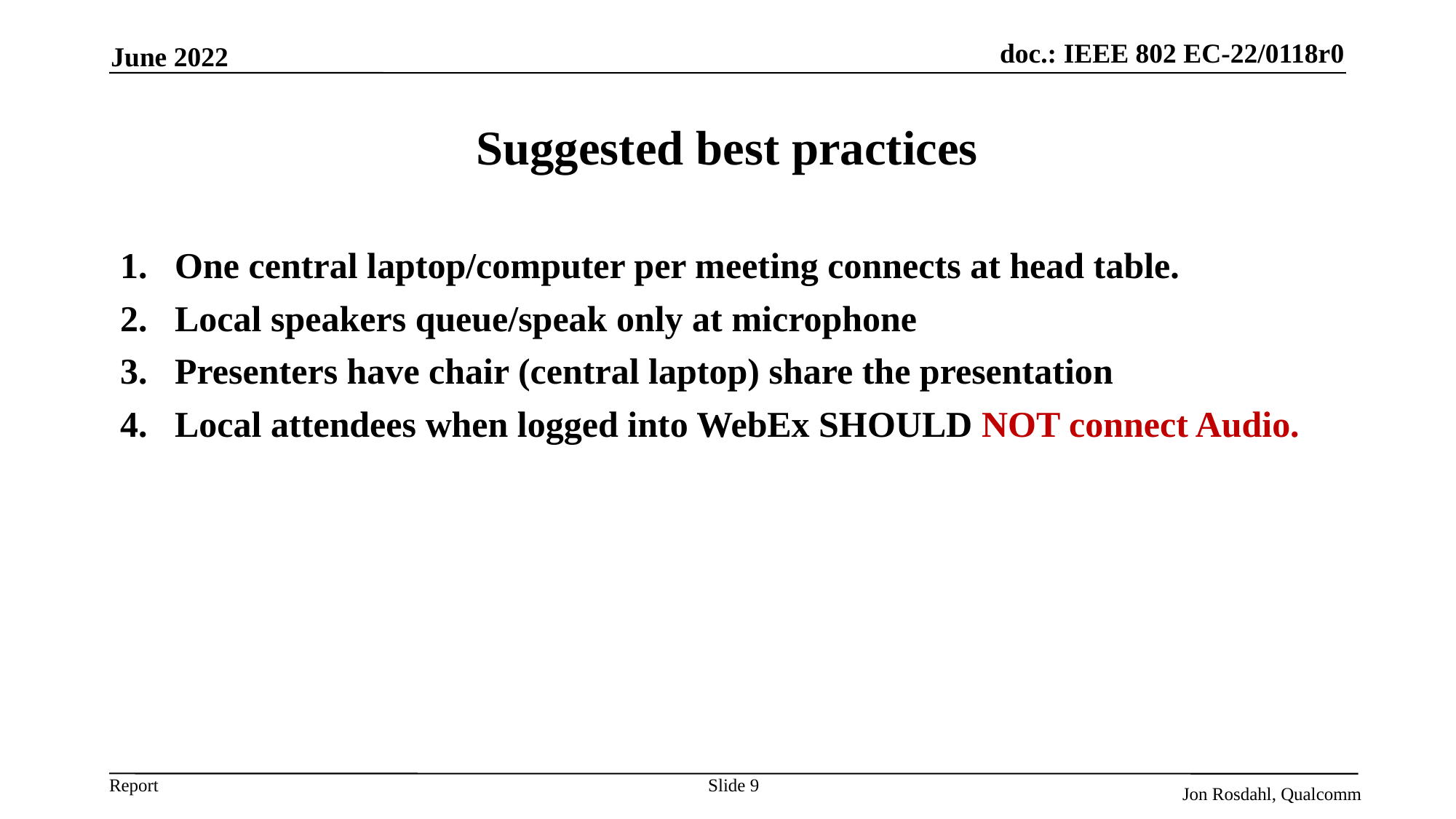

June 2022
# Suggested best practices
One central laptop/computer per meeting connects at head table.
Local speakers queue/speak only at microphone
Presenters have chair (central laptop) share the presentation
Local attendees when logged into WebEx SHOULD NOT connect Audio.

Slide 9
Jon Rosdahl, Qualcomm